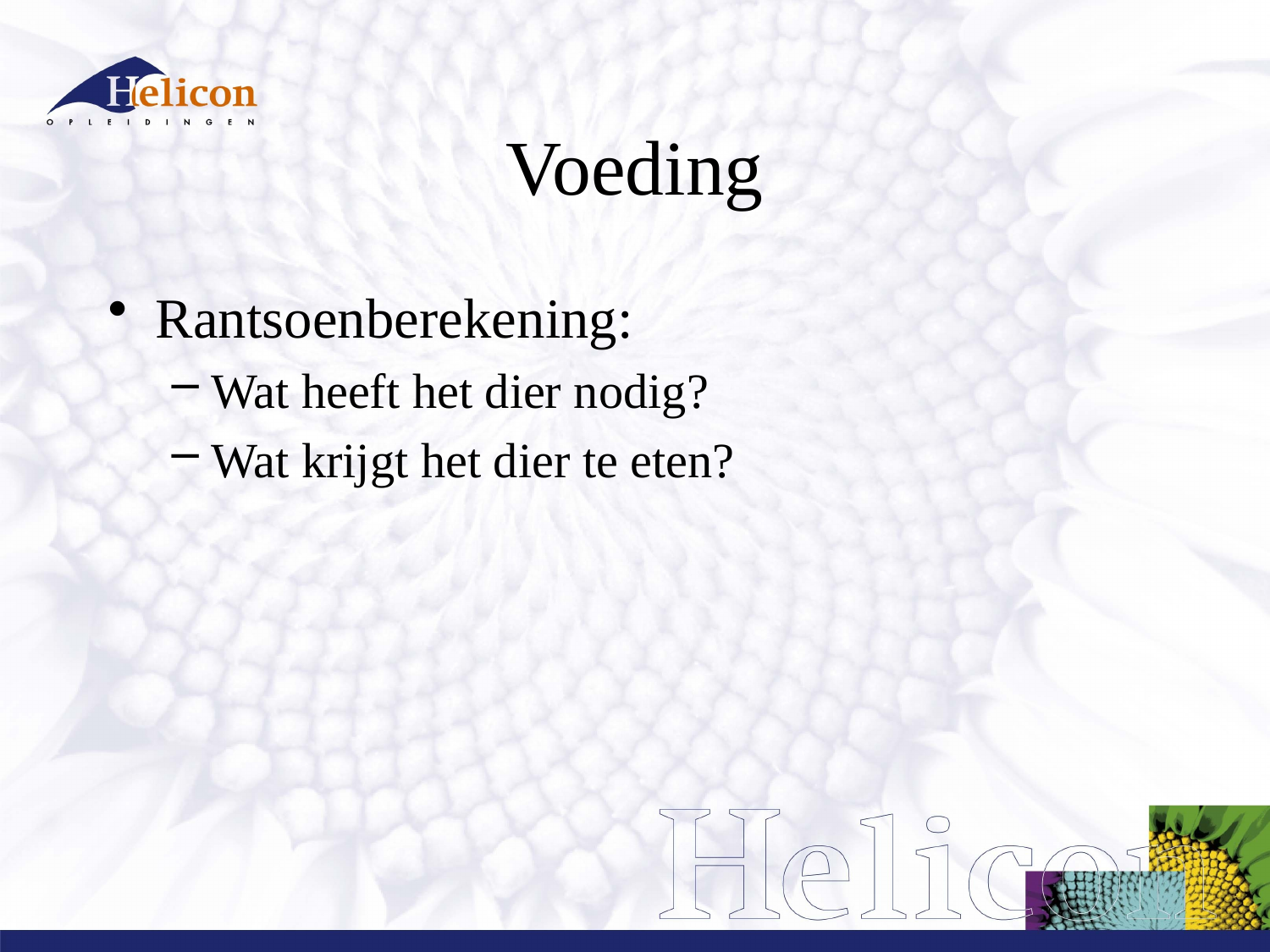

# Voeding
Rantsoenberekening:
Wat heeft het dier nodig?
Wat krijgt het dier te eten?